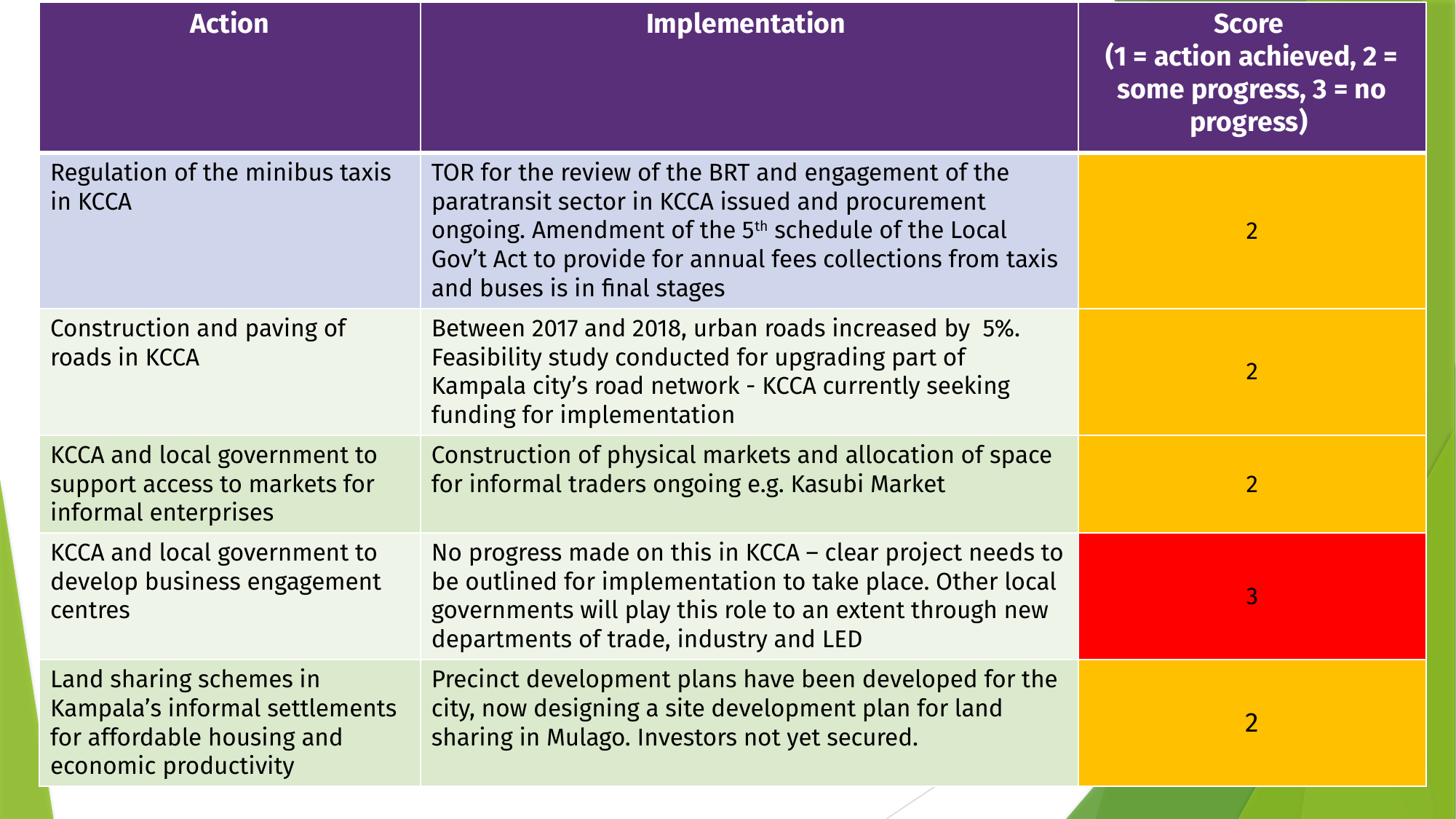

| Action | Implementation | Score (1 = action achieved, 2 = some progress, 3 = no progress) |
| --- | --- | --- |
| Regulation of the minibus taxis in KCCA | TOR for the review of the BRT and engagement of the paratransit sector in KCCA issued and procurement ongoing. Amendment of the 5th schedule of the Local Gov’t Act to provide for annual fees collections from taxis and buses is in final stages | 2 |
| Construction and paving of roads in KCCA | Between 2017 and 2018, urban roads increased by 5%. Feasibility study conducted for upgrading part of Kampala city’s road network - KCCA currently seeking funding for implementation | 2 |
| KCCA and local government to support access to markets for informal enterprises | Construction of physical markets and allocation of space for informal traders ongoing e.g. Kasubi Market | 2 |
| KCCA and local government to develop business engagement centres | No progress made on this in KCCA – clear project needs to be outlined for implementation to take place. Other local governments will play this role to an extent through new departments of trade, industry and LED | 3 |
| Land sharing schemes in Kampala’s informal settlements for affordable housing and economic productivity | Precinct development plans have been developed for the city, now designing a site development plan for land sharing in Mulago. Investors not yet secured. | 2 |